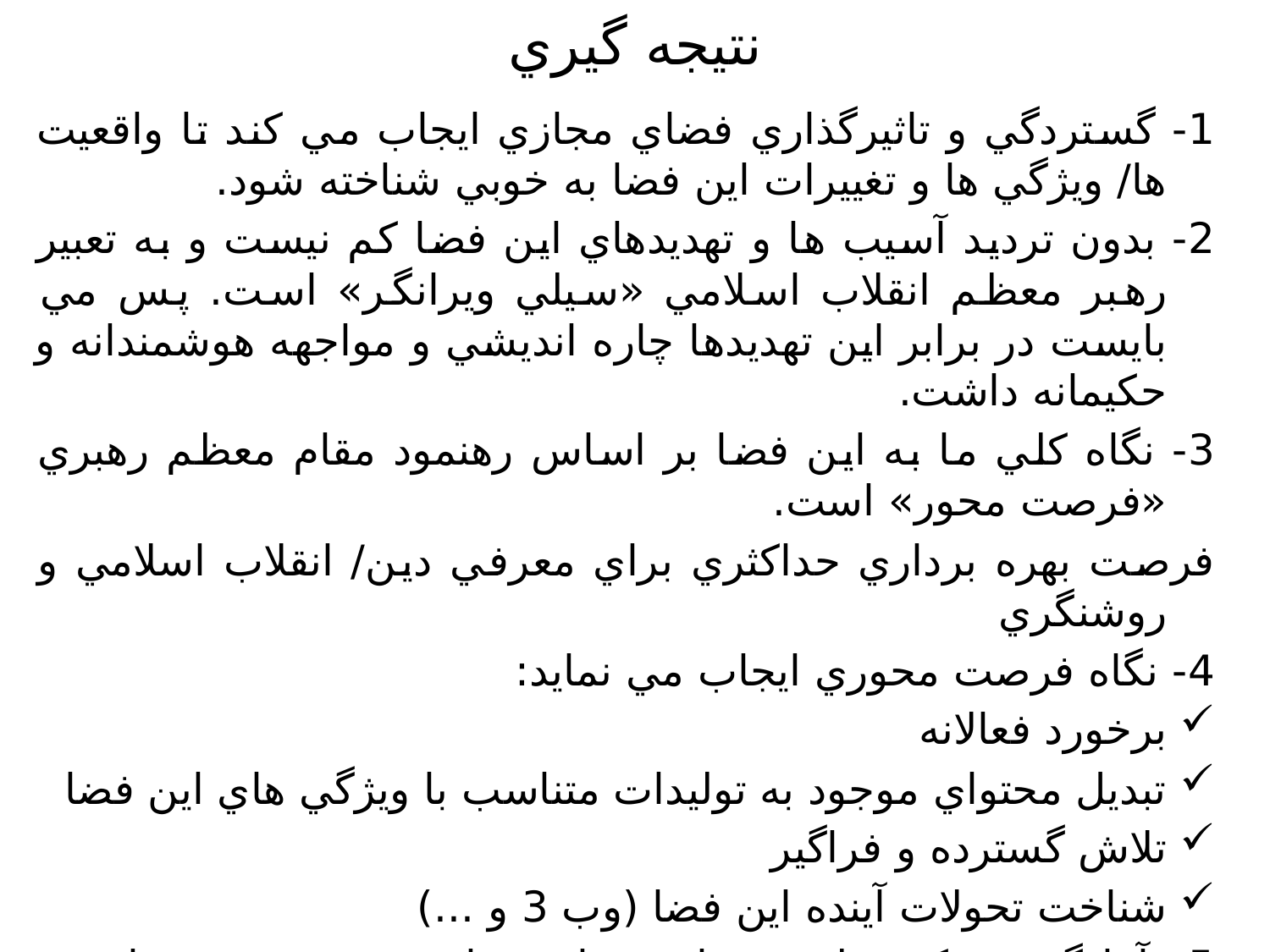

# نتيجه گيري
1- گستردگي و تاثيرگذاري فضاي مجازي ايجاب مي كند تا واقعيت ها/ ويژگي ها و تغييرات اين فضا به خوبي شناخته شود.
2- بدون ترديد آسيب ها و تهديدهاي اين فضا كم نيست و به تعبير رهبر معظم انقلاب اسلامي «سيلي ويرانگر» است. پس مي بايست در برابر اين تهديدها چاره انديشي و مواجهه هوشمندانه و حكيمانه داشت.
3- نگاه كلي ما به اين فضا بر اساس رهنمود مقام معظم رهبري «فرصت محور» است.
فرصت بهره برداري حداكثري براي معرفي دين/ انقلاب اسلامي و روشنگري
4- نگاه فرصت محوري ايجاب مي نمايد:
برخورد فعالانه
تبديل محتواي موجود به توليدات متناسب با ويژگي هاي اين فضا
تلاش گسترده و فراگير
شناخت تحولات آينده اين فضا (وب 3 و ...)
5- آمادگي مركز ملي فضاي مجازي با توجه به موضوعات و محورهاي در دستور كار براي همكاري جدي و همه جانبه